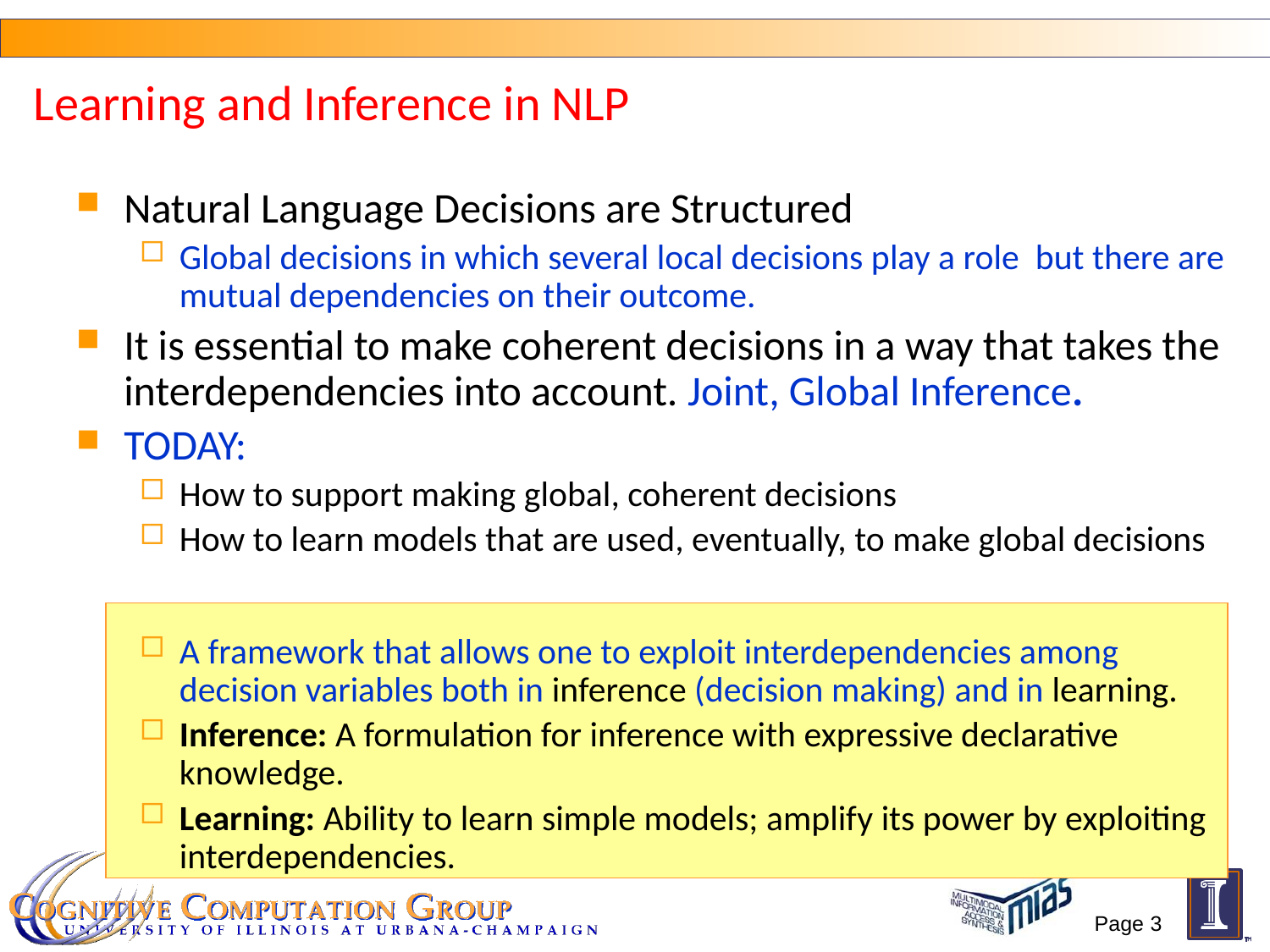

# Learning and Inference in NLP
Natural Language Decisions are Structured
Global decisions in which several local decisions play a role  but there are mutual dependencies on their outcome.
It is essential to make coherent decisions in a way that takes the interdependencies into account. Joint, Global Inference.
TODAY:
How to support making global, coherent decisions
How to learn models that are used, eventually, to make global decisions

A framework that allows one to exploit interdependencies among decision variables both in inference (decision making) and in learning.
Inference: A formulation for inference with expressive declarative knowledge.
Learning: Ability to learn simple models; amplify its power by exploiting interdependencies.

Page 3